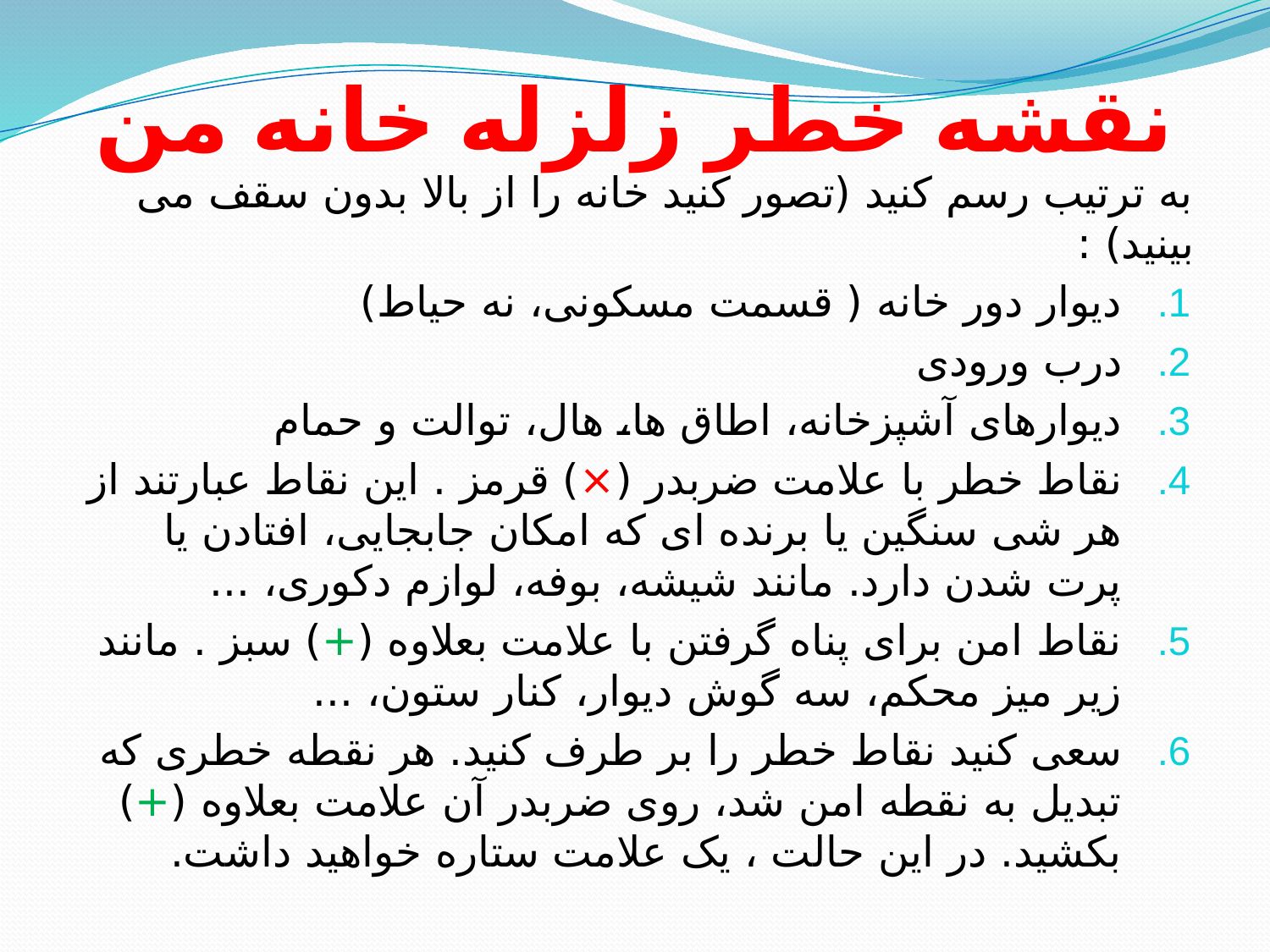

# نقشه خطر زلزله خانه من
به ترتیب رسم کنید (تصور کنید خانه را از بالا بدون سقف می بینید) :
دیوار دور خانه ( قسمت مسکونی، نه حیاط)
درب ورودی
دیوارهای آشپزخانه، اطاق ها، هال، توالت و حمام
نقاط خطر با علامت ضربدر (×) قرمز . این نقاط عبارتند از هر شی سنگین یا برنده ای که امکان جابجایی، افتادن یا پرت شدن دارد. مانند شیشه، بوفه، لوازم دکوری، ...
نقاط امن برای پناه گرفتن با علامت بعلاوه (+) سبز . مانند زیر میز محکم، سه گوش دیوار، کنار ستون، ...
سعی کنید نقاط خطر را بر طرف کنید. هر نقطه خطری که تبدیل به نقطه امن شد، روی ضربدر آن علامت بعلاوه (+) بکشید. در این حالت ، یک علامت ستاره خواهید داشت.